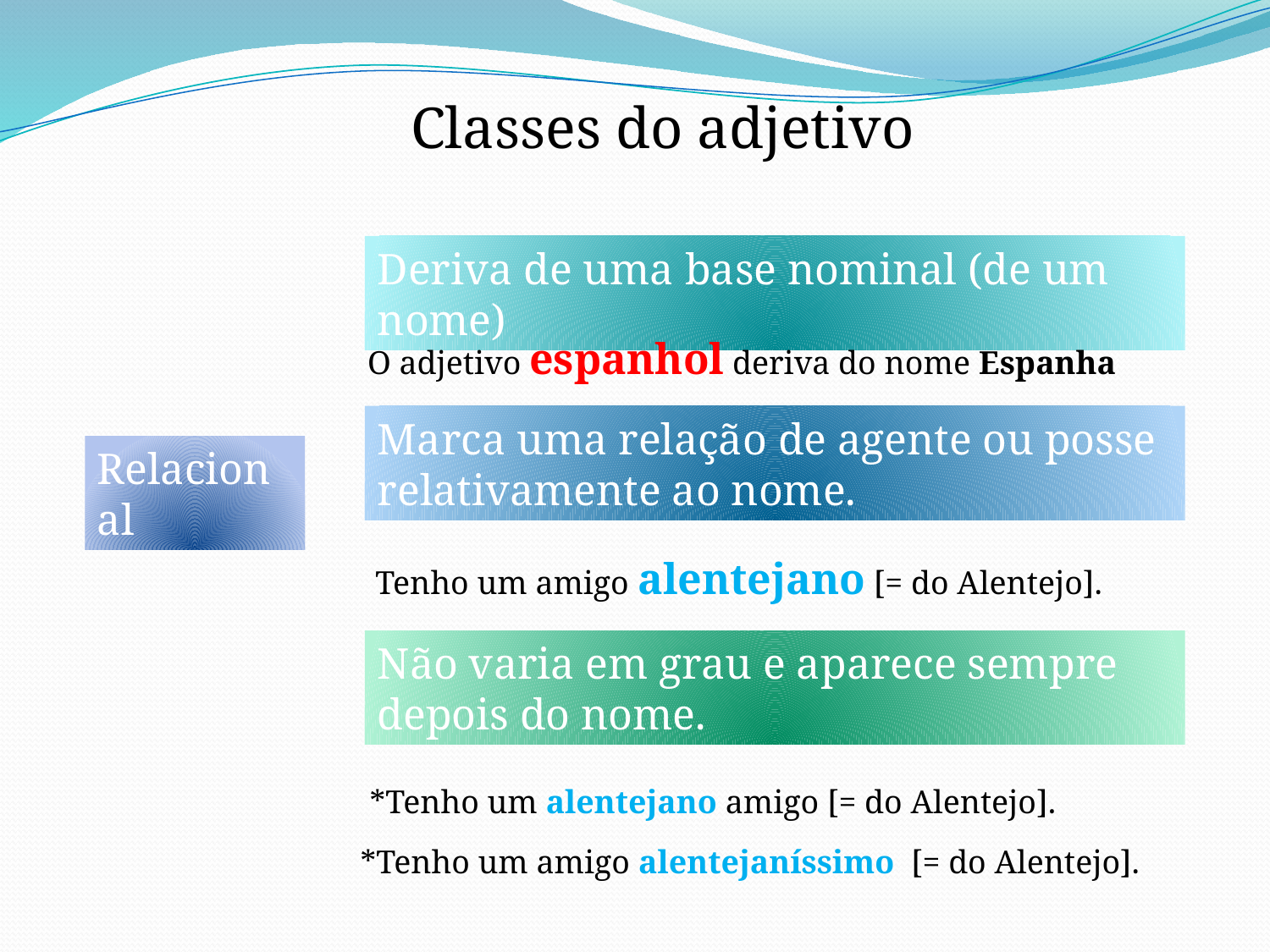

Classes do adjetivo
Deriva de uma base nominal (de um nome)
O adjetivo espanhol deriva do nome Espanha
Marca uma relação de agente ou posse relativamente ao nome.
Relacional
Tenho um amigo alentejano [= do Alentejo].
Não varia em grau e aparece sempre depois do nome.
*Tenho um alentejano amigo [= do Alentejo].
*Tenho um amigo alentejaníssimo  [= do Alentejo].